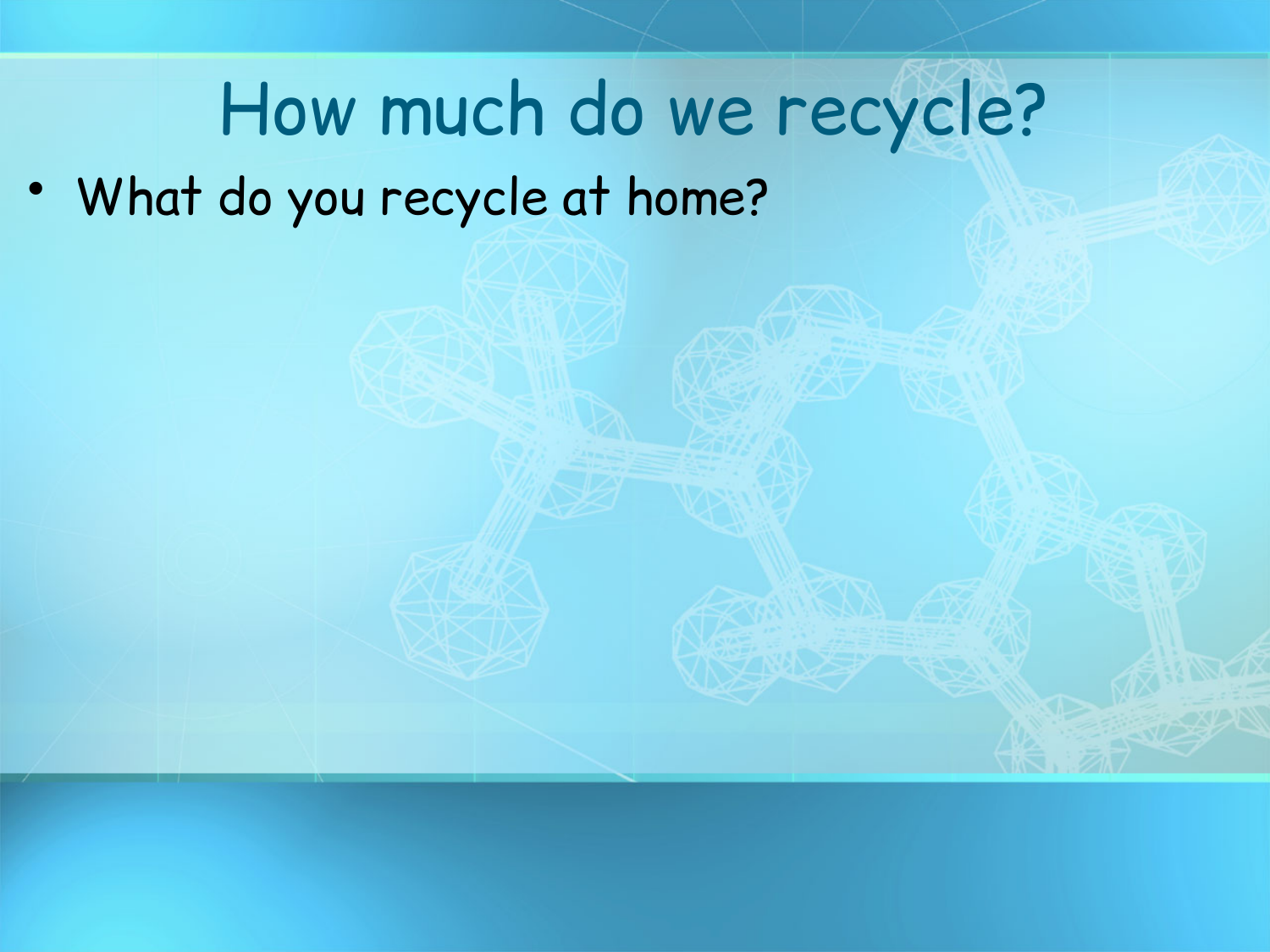

# How much do we recycle?
What do you recycle at home?